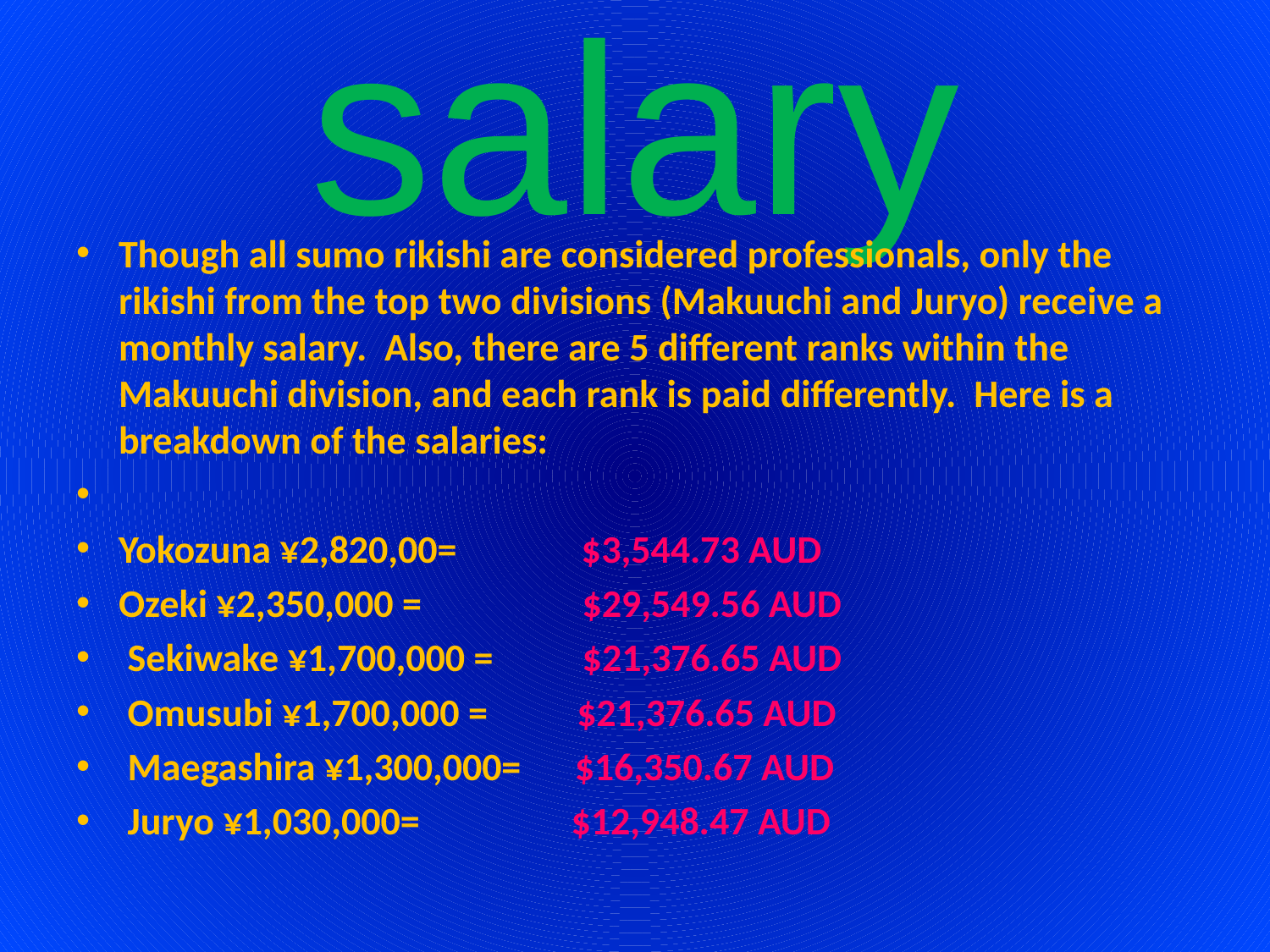

# salary
Though all sumo rikishi are considered professionals, only the rikishi from the top two divisions (Makuuchi and Juryo) receive a monthly salary.  Also, there are 5 different ranks within the Makuuchi division, and each rank is paid differently.  Here is a breakdown of the salaries:

Yokozuna ¥2,820,00=              $3,544.73 AUD
Ozeki ¥2,350,000 =                  $29,549.56 AUD
 Sekiwake ¥1,700,000 =          $21,376.65 AUD
 Omusubi ¥1,700,000 =          $21,376.65 AUD
 Maegashira ¥1,300,000=      $16,350.67 AUD
 Juryo ¥1,030,000=                 $12,948.47 AUD